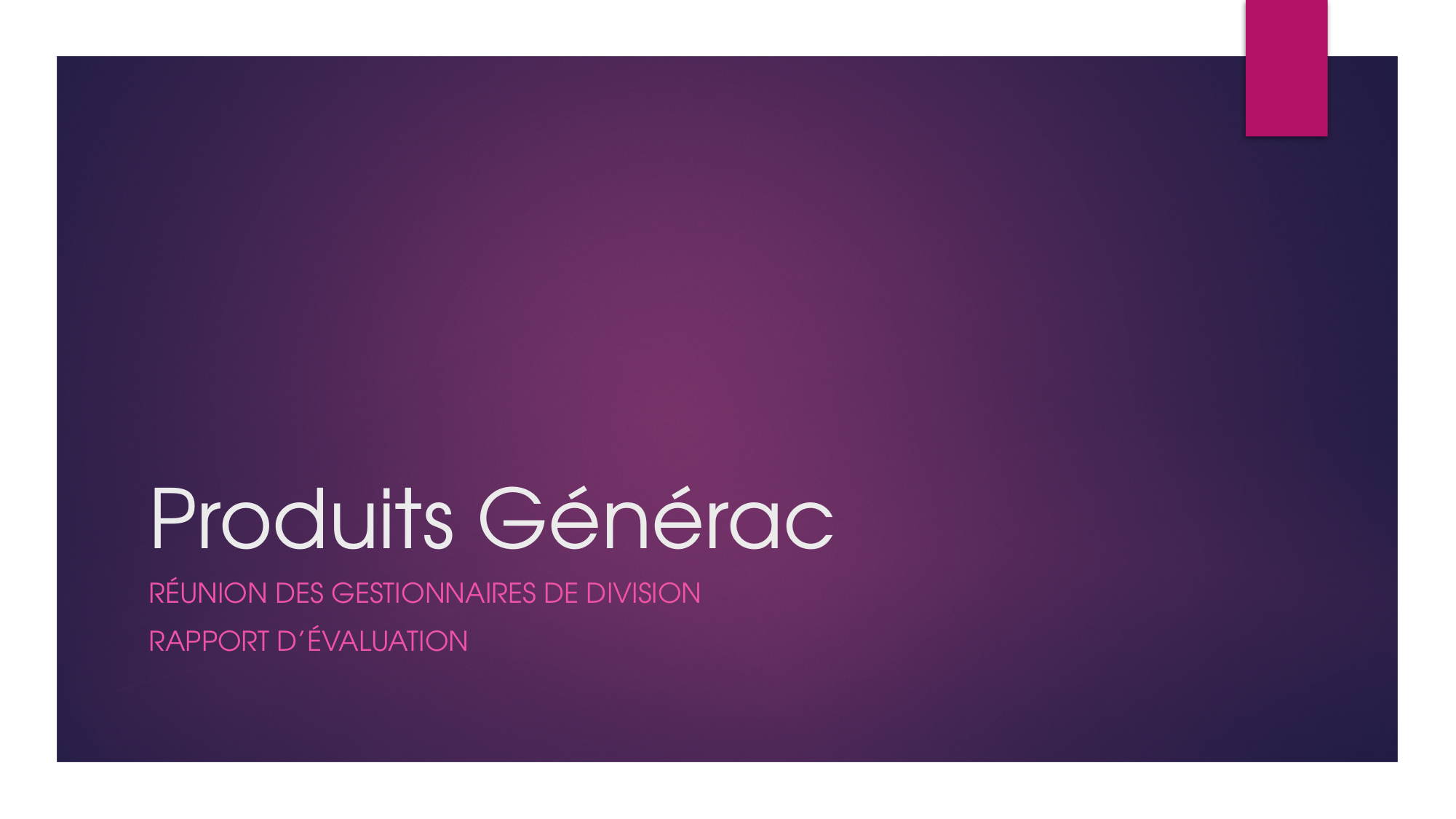

# Produits Générac
Réunion des Gestionnaires de division
Rapport d’évaluation